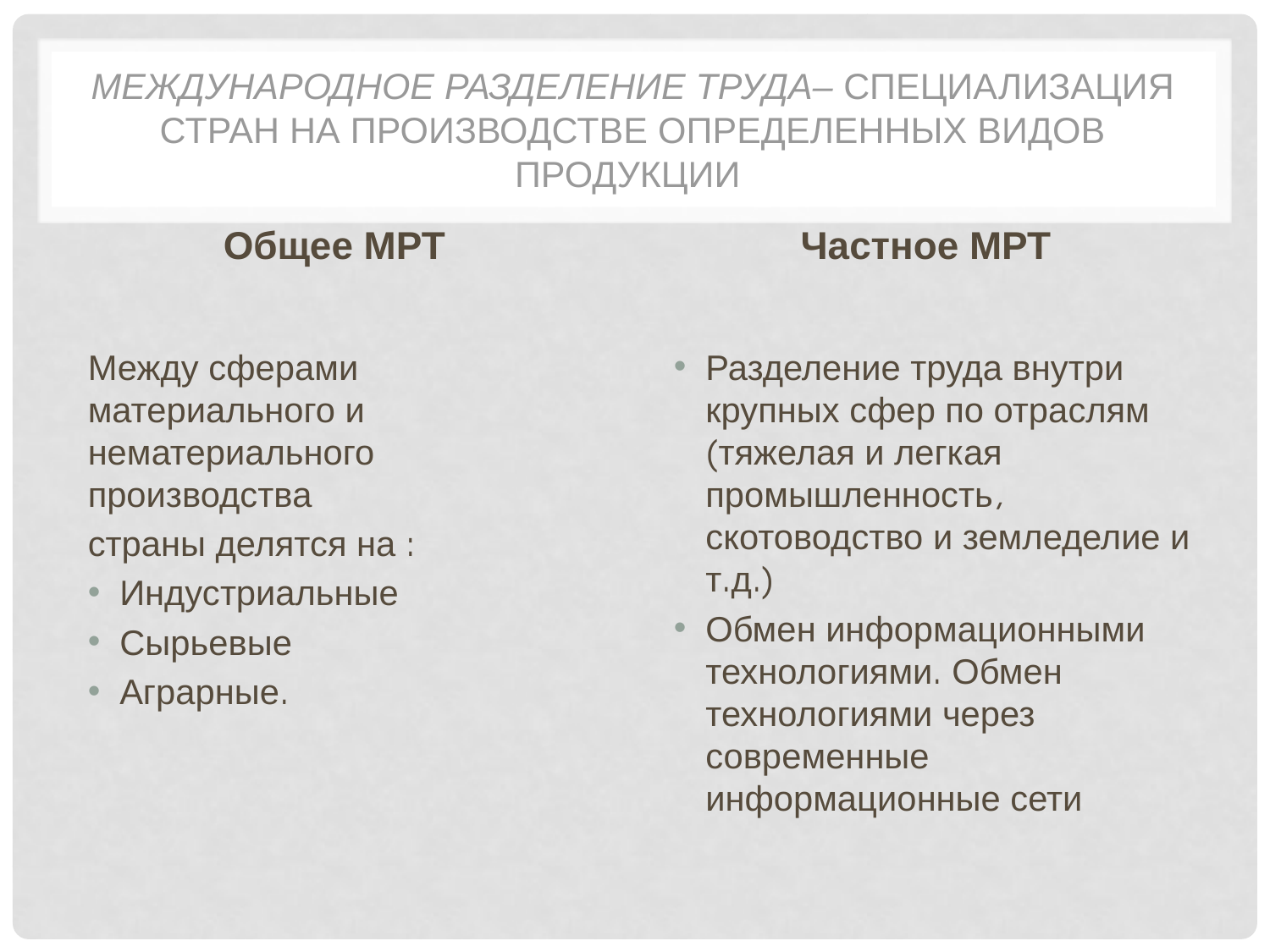

# Международное разделение труда– специализация стран на производстве определенных видов продукции
Общее МРТ

Частное МРТ

Между сферами материального и нематериального производства
страны делятся на :
Индустриальные
Сырьевые
Аграрные.
Разделение труда внутри крупных сфер по отраслям (тяжелая и легкая промышленность, скотоводство и земледелие и т.д.)
Обмен информационными технологиями. Обмен технологиями через современные информационные сети